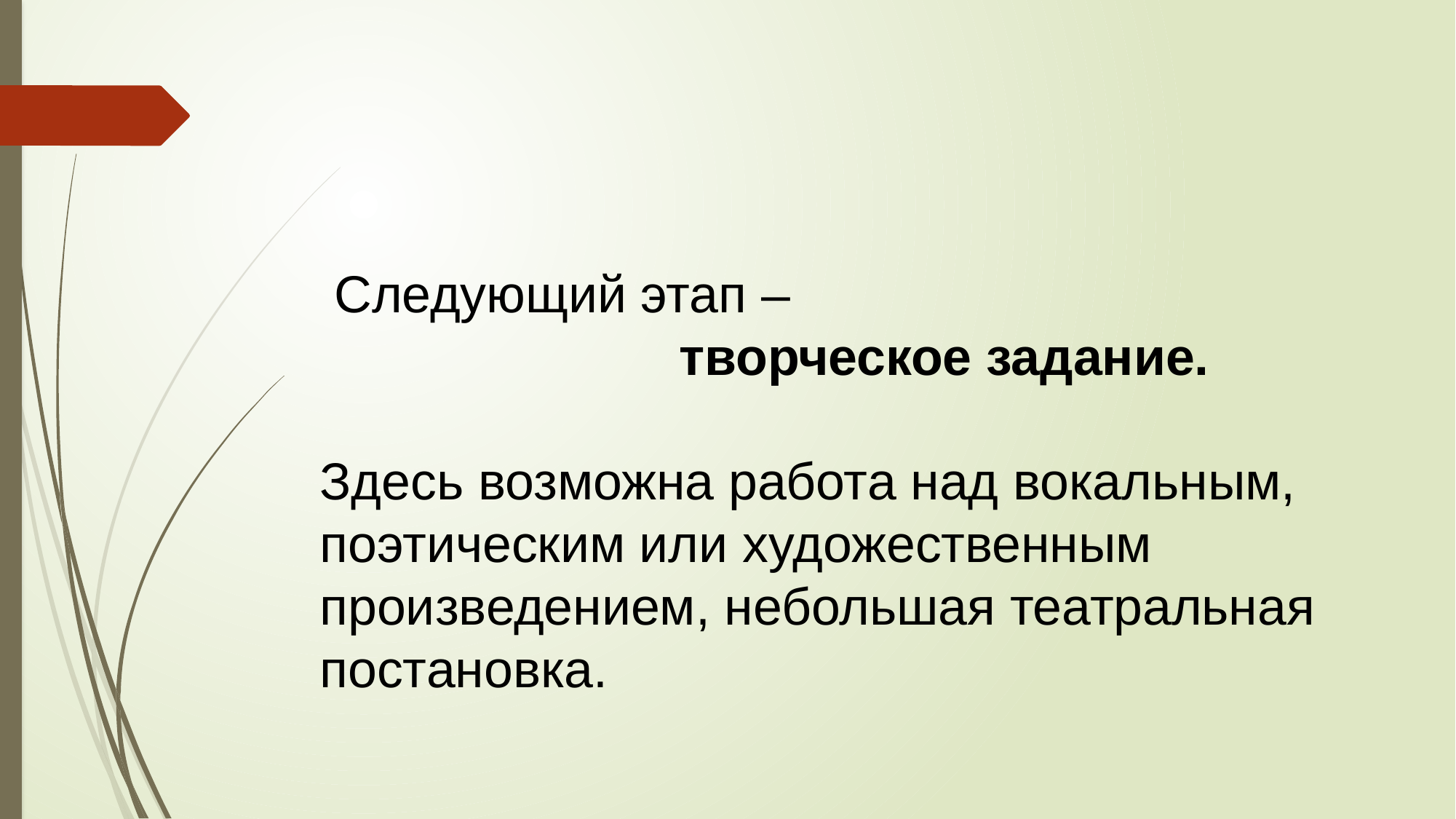

#
 Следующий этап –
                         творческое задание.

Здесь возможна работа над вокальным, поэтическим или художественным произведением, небольшая театральная постановка.